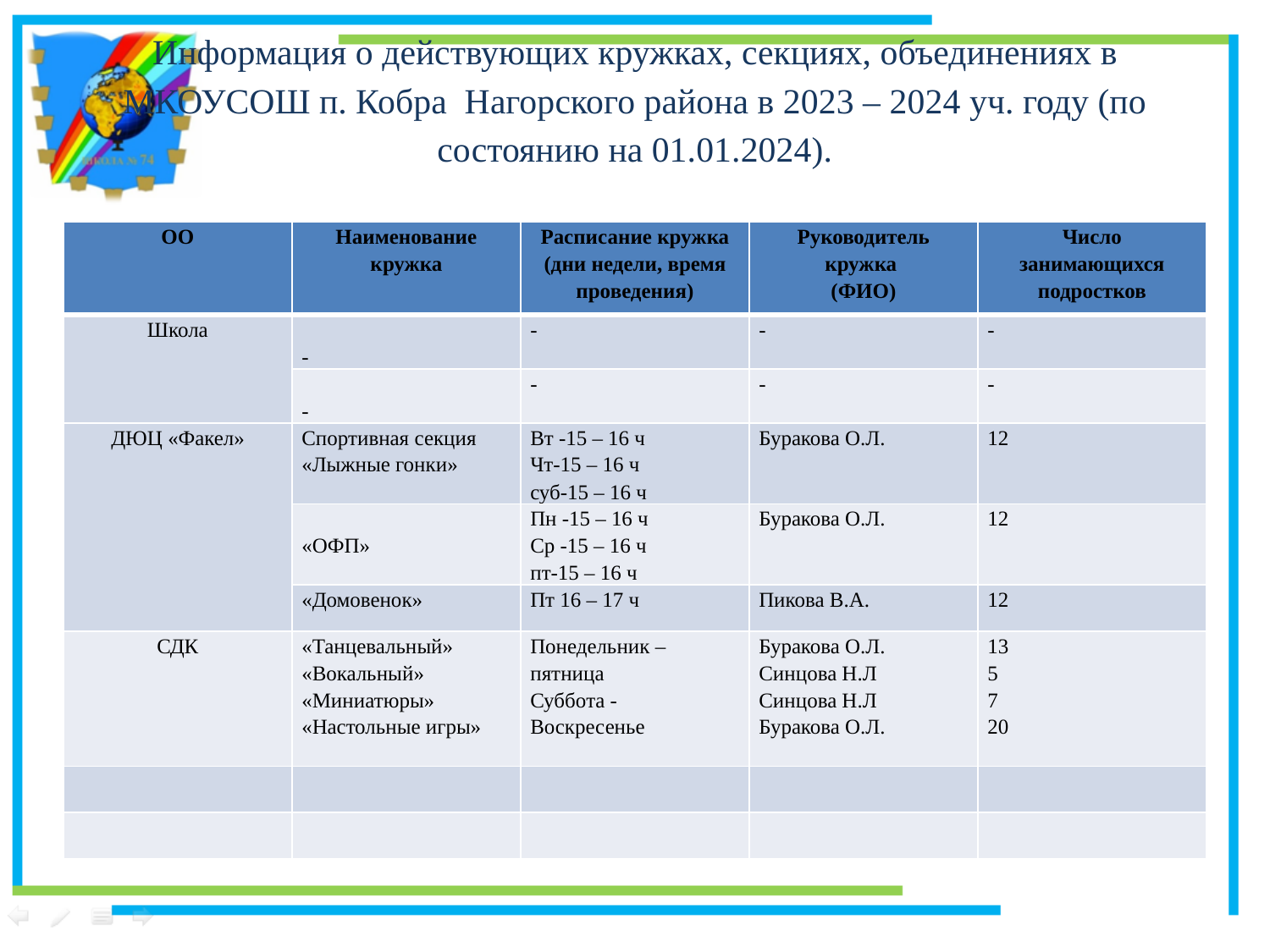

# Информация о действующих кружках, секциях, объединениях в МКОУСОШ п. Кобра  Нагорского района в 2023 – 2024 уч. году (по состоянию на 01.01.2024).
| ОО | Наименование кружка | Расписание кружка (дни недели, время проведения) | Руководитель кружка (ФИО) | Число занимающихся подростков |
| --- | --- | --- | --- | --- |
| Школа | - | - | - | - |
|  | - | - | - | - |
| ДЮЦ «Факел» | Спортивная секция «Лыжные гонки» | Вт -15 – 16 ч Чт-15 – 16 ч суб-15 – 16 ч | Буракова О.Л. | 12 |
|  | «ОФП» | Пн -15 – 16 ч Ср -15 – 16 ч пт-15 – 16 ч | Буракова О.Л. | 12 |
|  | «Домовенок» | Пт 16 – 17 ч | Пикова В.А. | 12 |
| СДК | «Танцевальный» «Вокальный» «Миниатюры» «Настольные игры» | Понедельник – пятница Суббота - Воскресенье | Буракова О.Л. Синцова Н.Л Синцова Н.Л Буракова О.Л. | 13 5 7 20 |
|  |  |  |  |  |
|  |  |  |  |  |